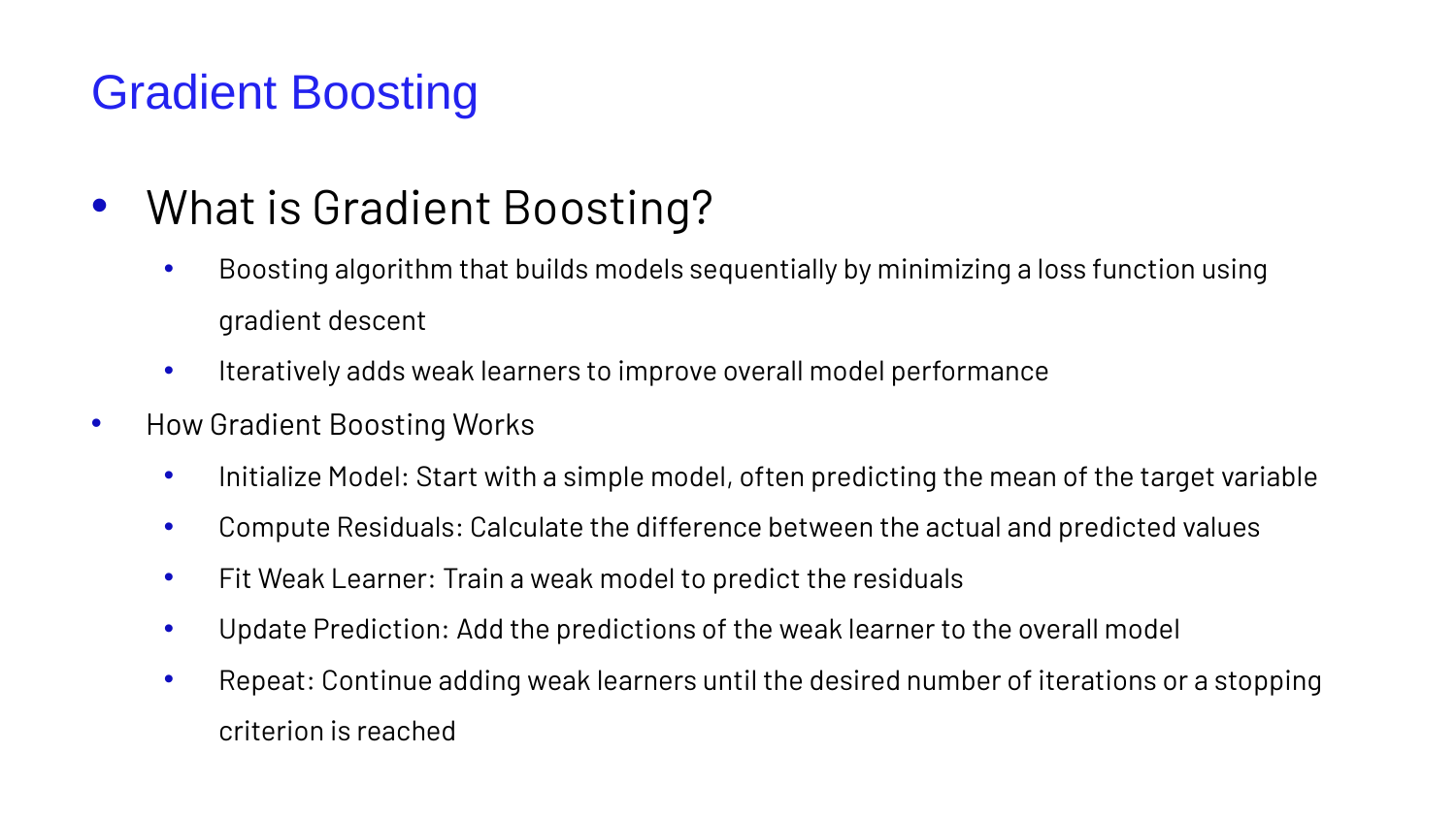

Gradient Boosting
What is Gradient Boosting?
Boosting algorithm that builds models sequentially by minimizing a loss function using gradient descent
Iteratively adds weak learners to improve overall model performance
How Gradient Boosting Works
Initialize Model: Start with a simple model, often predicting the mean of the target variable
Compute Residuals: Calculate the difference between the actual and predicted values
Fit Weak Learner: Train a weak model to predict the residuals
Update Prediction: Add the predictions of the weak learner to the overall model
Repeat: Continue adding weak learners until the desired number of iterations or a stopping criterion is reached